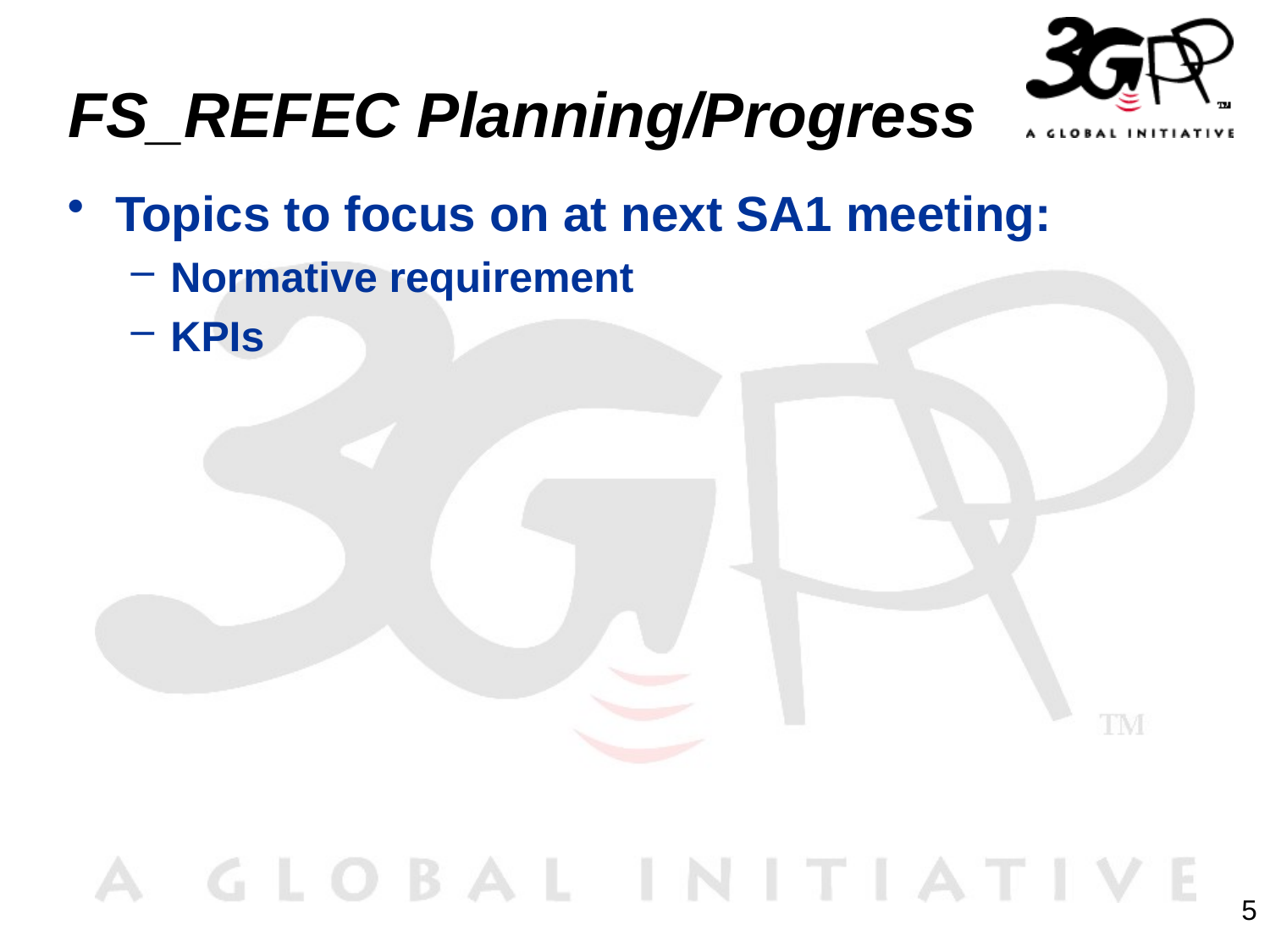

# FS_REFEC Planning/Progress
Topics to focus on at next SA1 meeting:
Normative requirement
KPIs
5